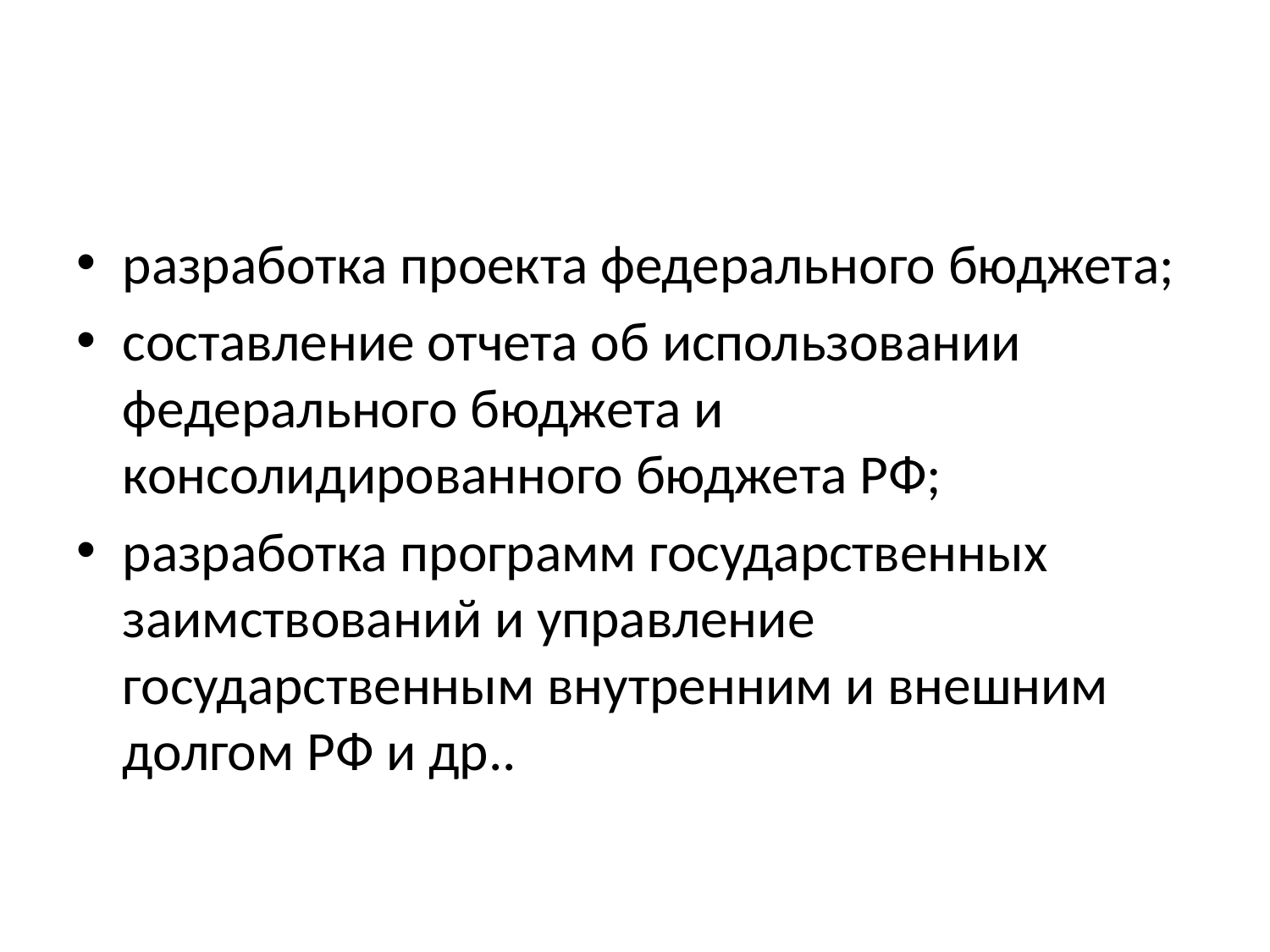

#
разработка проекта федерального бюджета;
составление отчета об использовании федерального бюджета и консолидированного бюджета РФ;
разработка программ государственных заимствований и управление государственным внутренним и внешним долгом РФ и др..